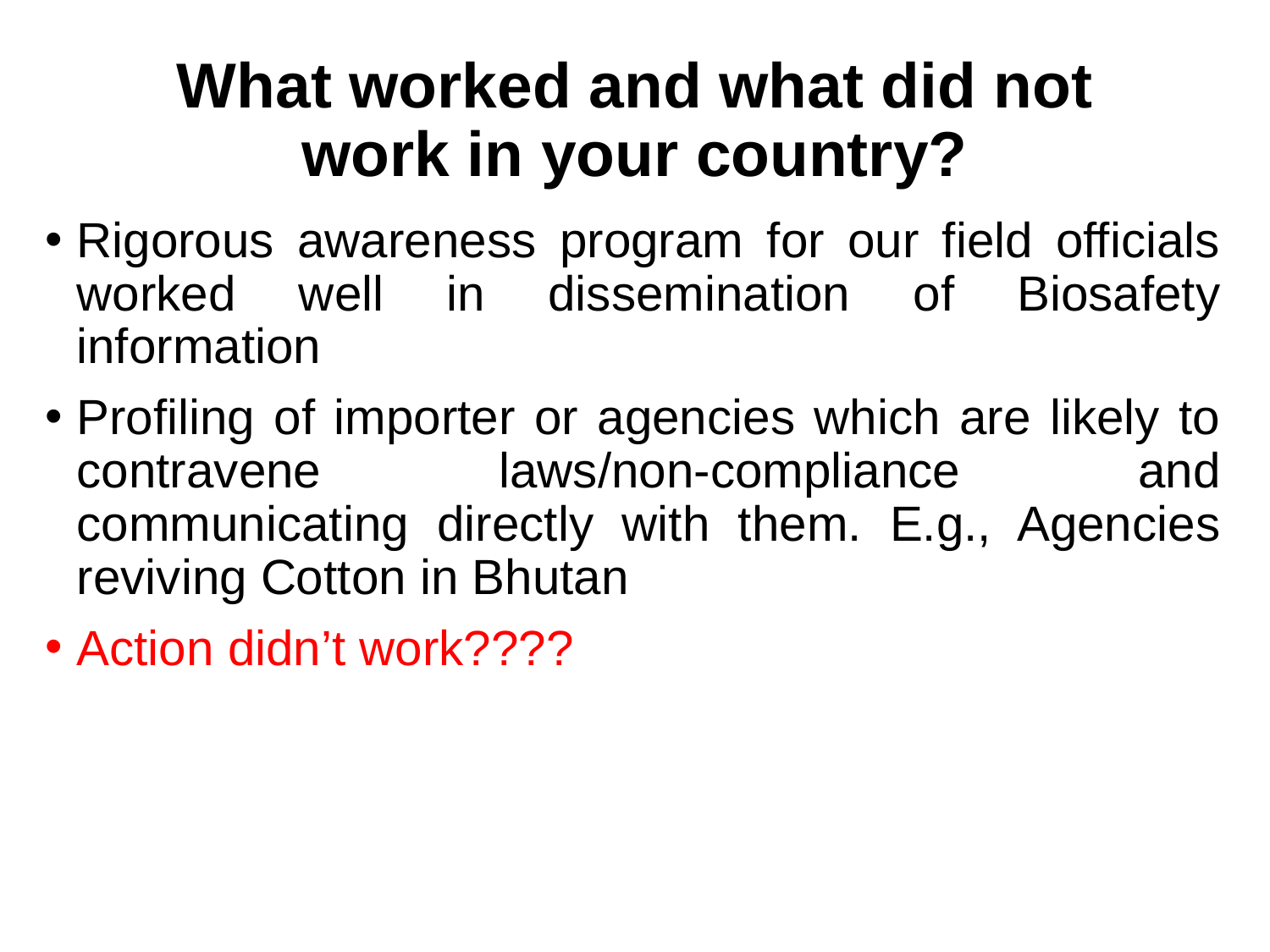

# What worked and what did not work in your country?
Rigorous awareness program for our field officials worked well in dissemination of Biosafety information
Profiling of importer or agencies which are likely to contravene laws/non-compliance and communicating directly with them. E.g., Agencies reviving Cotton in Bhutan
Action didn’t work????